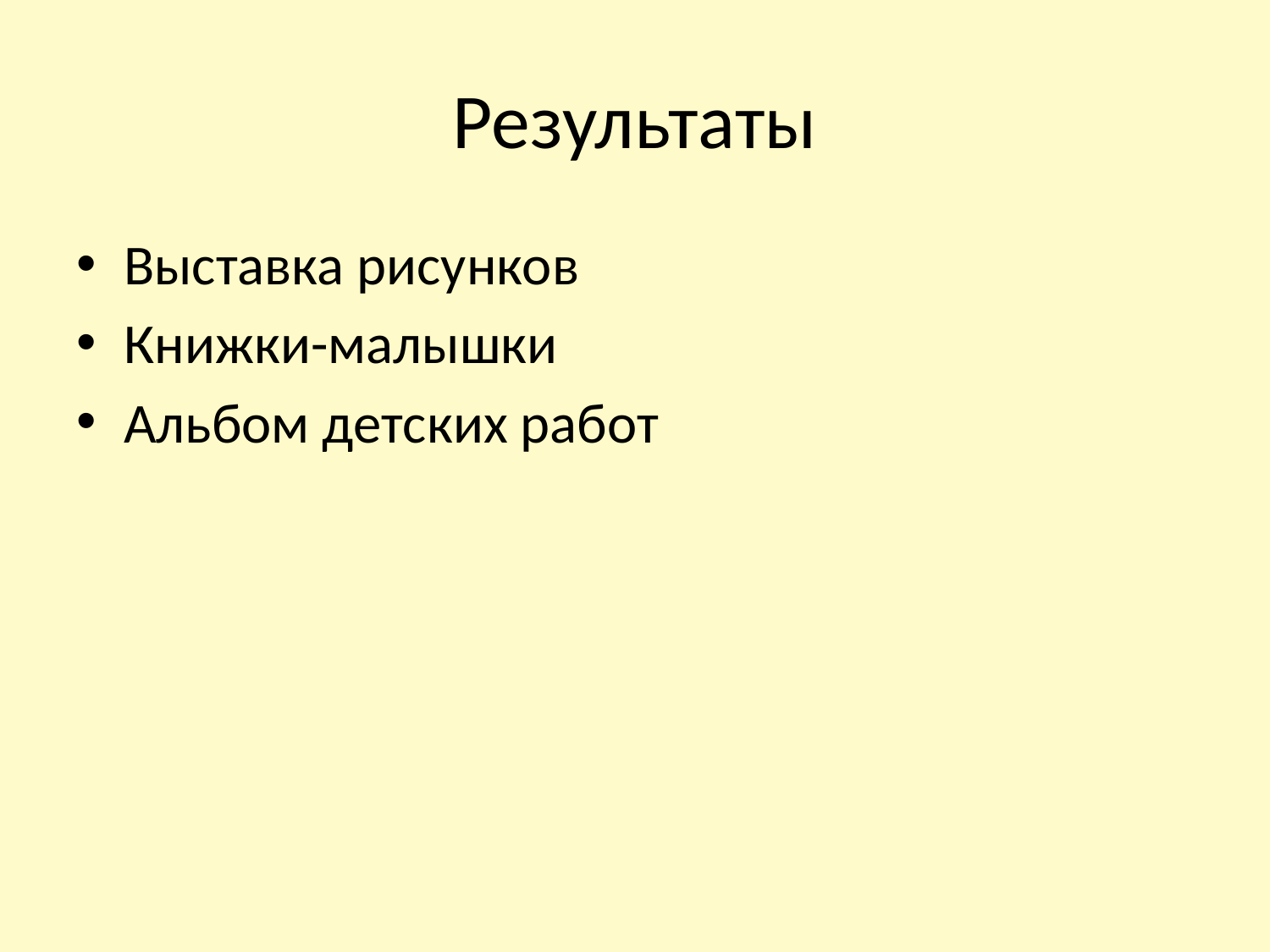

# Результаты
Выставка рисунков
Книжки-малышки
Альбом детских работ